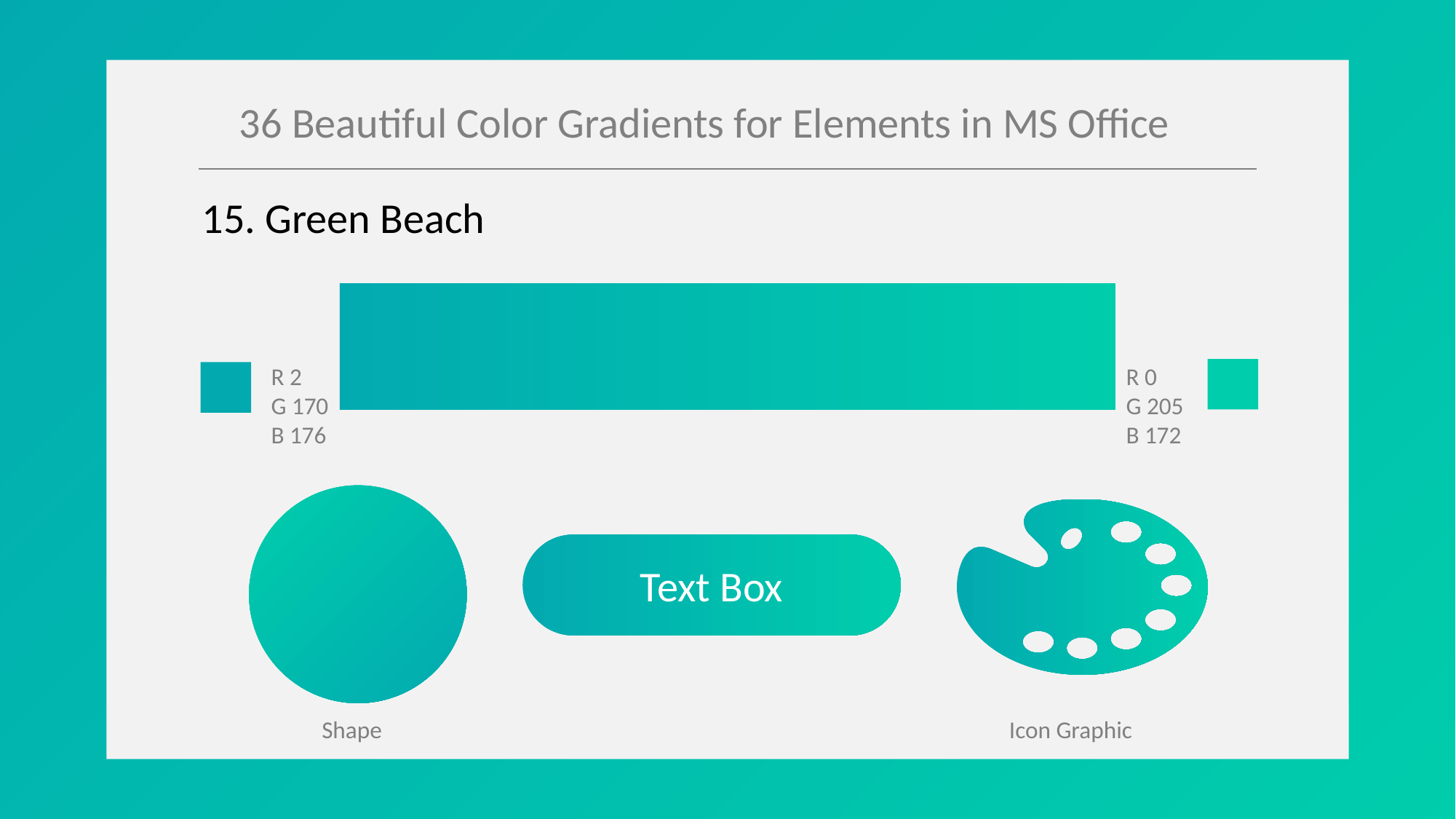

36 Beautiful Color Gradients for Elements in MS Office
15. Green Beach

R 2
G 170
B 176
R 0
G 205
B 172

Text Box
Shape
Icon Graphic
Credit Post
https://digitalsynopsis.com